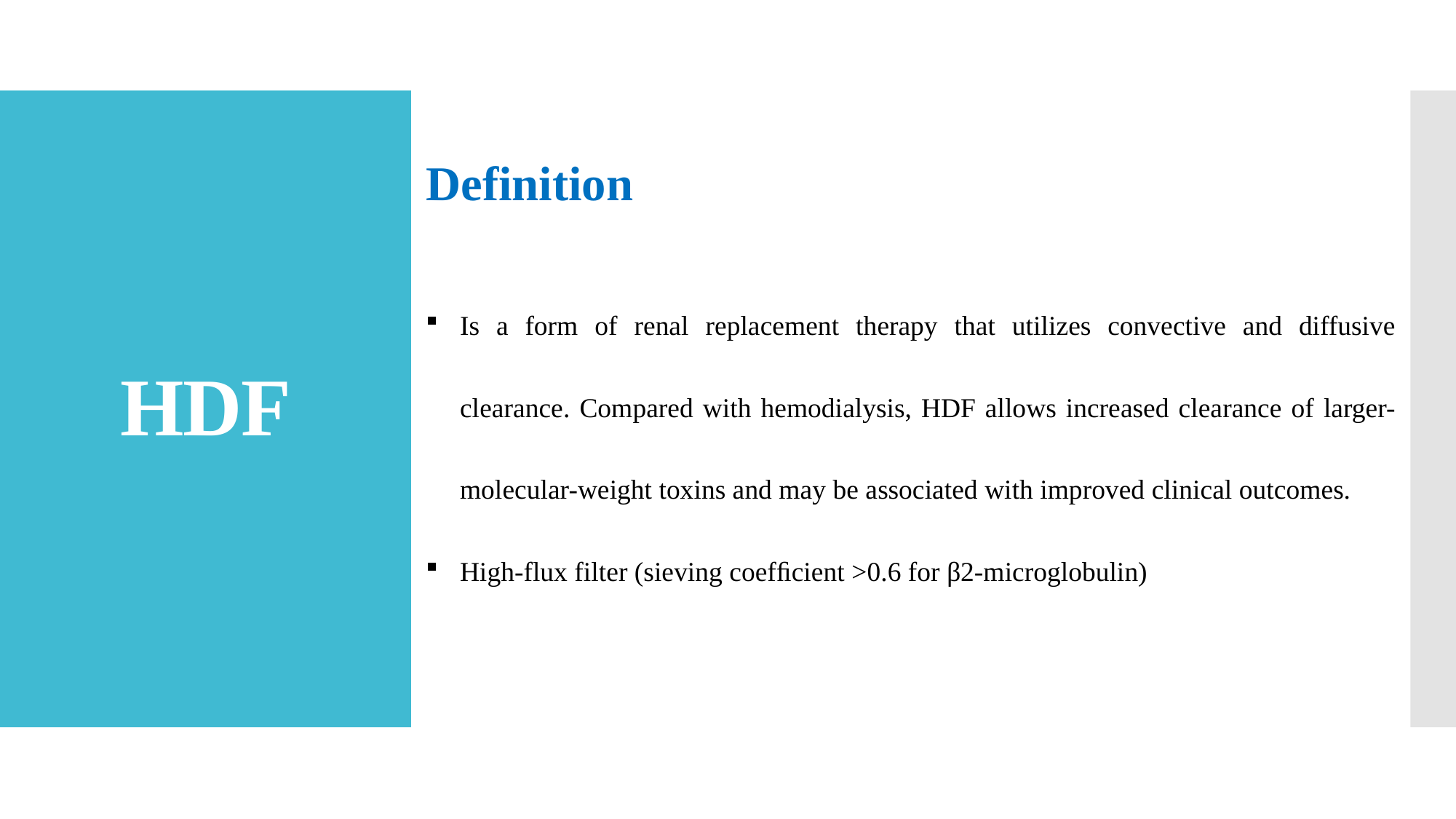

Definition

Is a form of renal replacement therapy that utilizes convective and diffusive clearance. Compared with hemodialysis, HDF allows increased clearance of larger-molecular-weight toxins and may be associated with improved clinical outcomes.
High-flux filter (sieving coefﬁcient >0.6 for β2-microglobulin)

# HDF